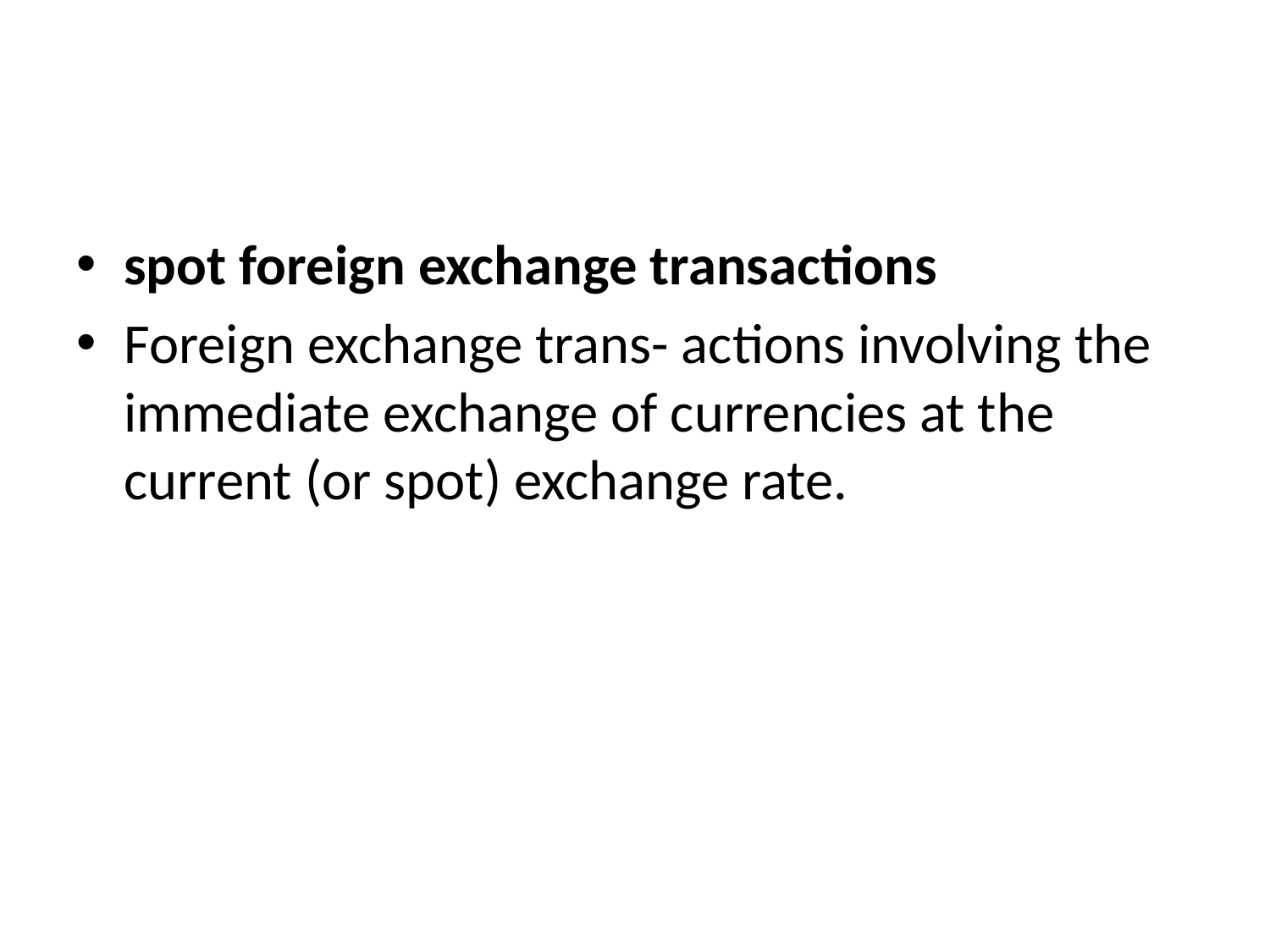

#
spot foreign exchange transactions
Foreign exchange trans- actions involving the immediate exchange of currencies at the current (or spot) exchange rate.